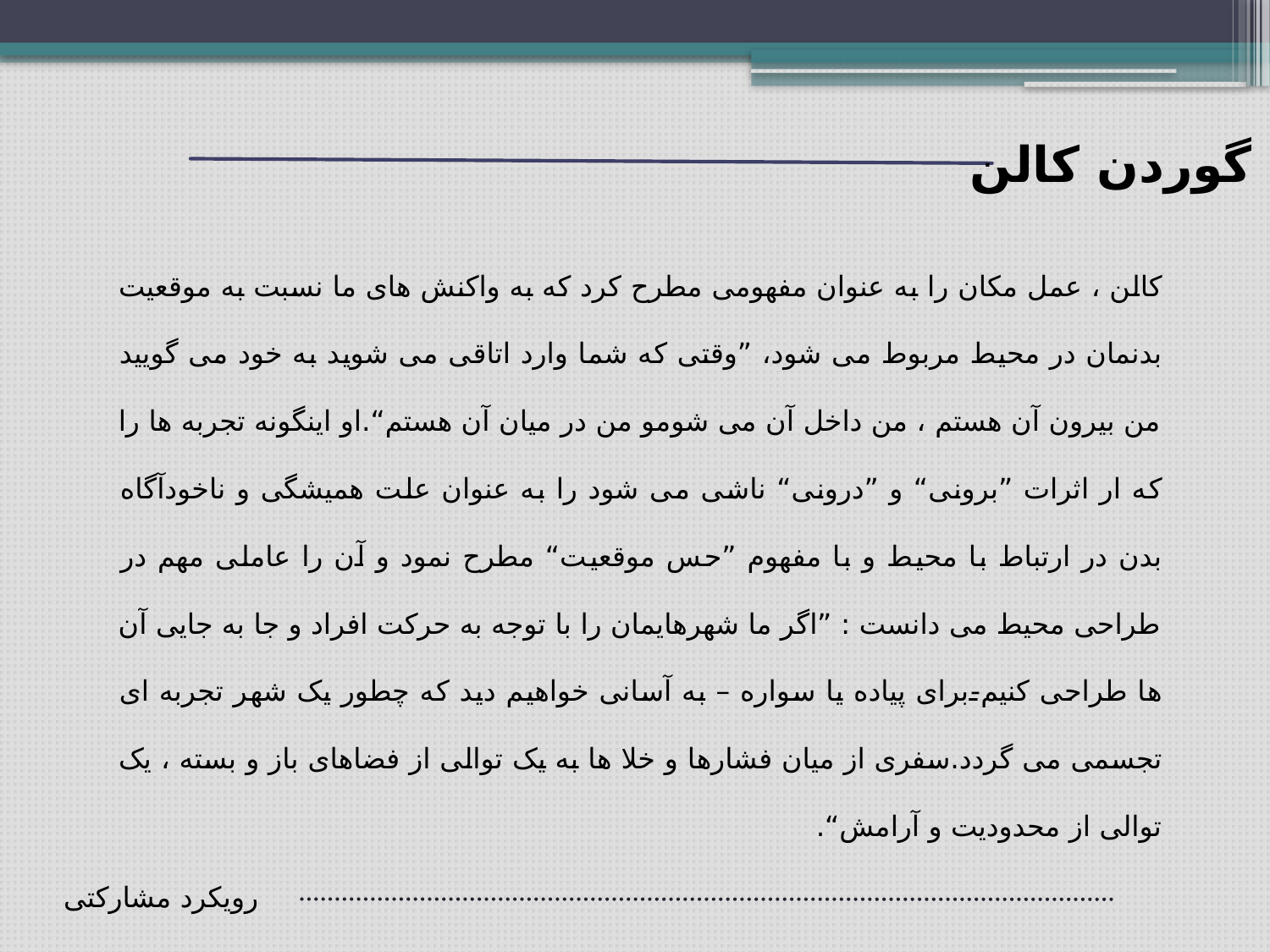

گوردن کالن
کالن ، عمل مکان را به عنوان مفهومی مطرح کرد که به واکنش های ما نسبت به موقعیت بدنمان در محیط مربوط می شود، ”وقتی که شما وارد اتاقی می شوید به خود می گویید من بیرون آن هستم ، من داخل آن می شومو من در میان آن هستم“.او اینگونه تجربه ها را که ار اثرات ”برونی“ و ”درونی“ ناشی می شود را به عنوان علت همیشگی و ناخودآگاه بدن در ارتباط با محیط و با مفهوم ”حس موقعیت“ مطرح نمود و آن را عاملی مهم در طراحی محیط می دانست : ”اگر ما شهرهایمان را با توجه به حرکت افراد و جا به جایی آن ها طراحی کنیم-برای پیاده یا سواره – به آسانی خواهیم دید که چطور یک شهر تجربه ای تجسمی می گردد.سفری از میان فشارها و خلا ها به یک توالی از فضاهای باز و بسته ، یک توالی از محدودیت و آرامش“.
رویکرد مشارکتی